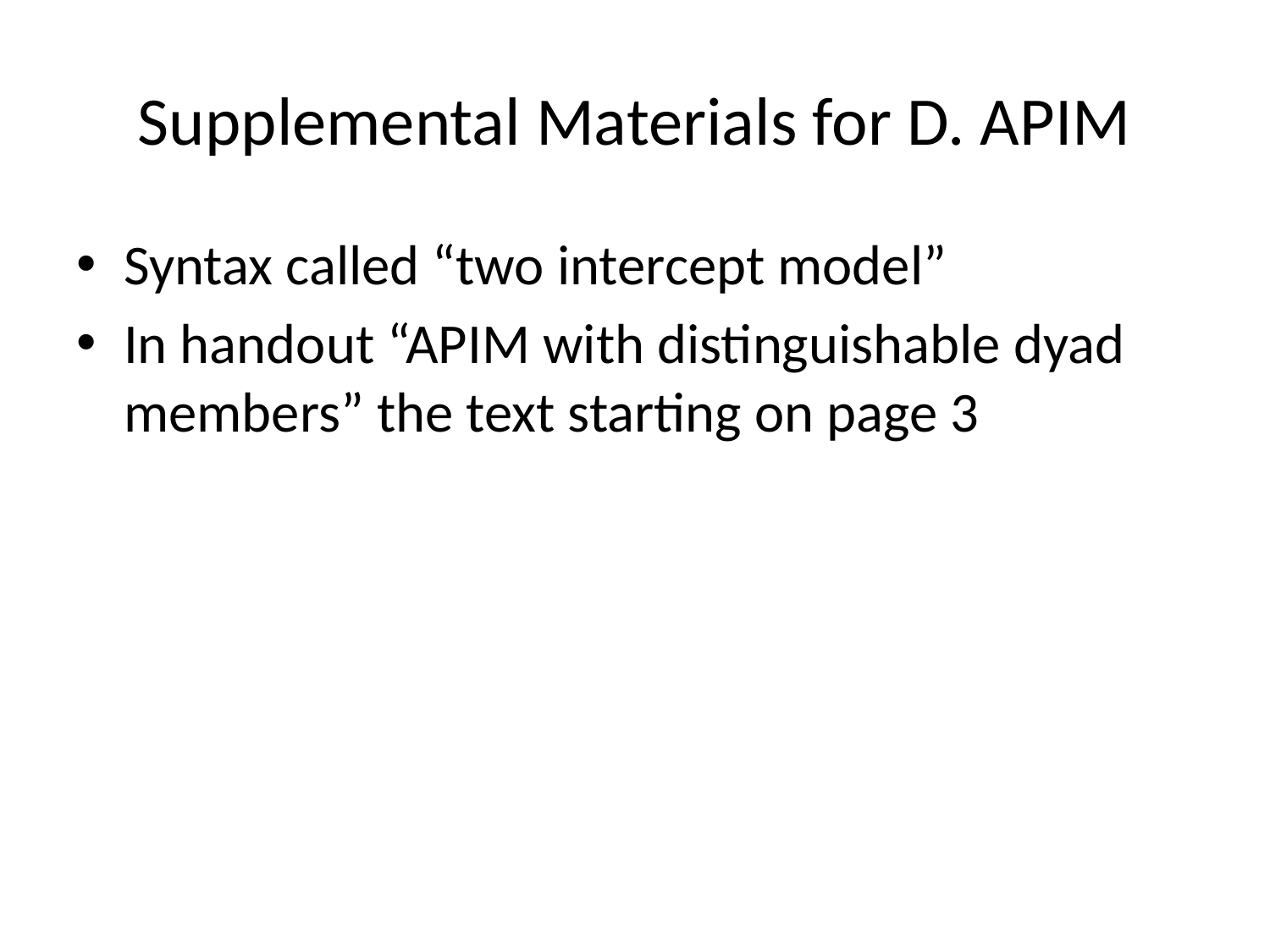

# Supplemental Materials for D. APIM
Syntax called “two intercept model”
In handout “APIM with distinguishable dyad members” the text starting on page 3